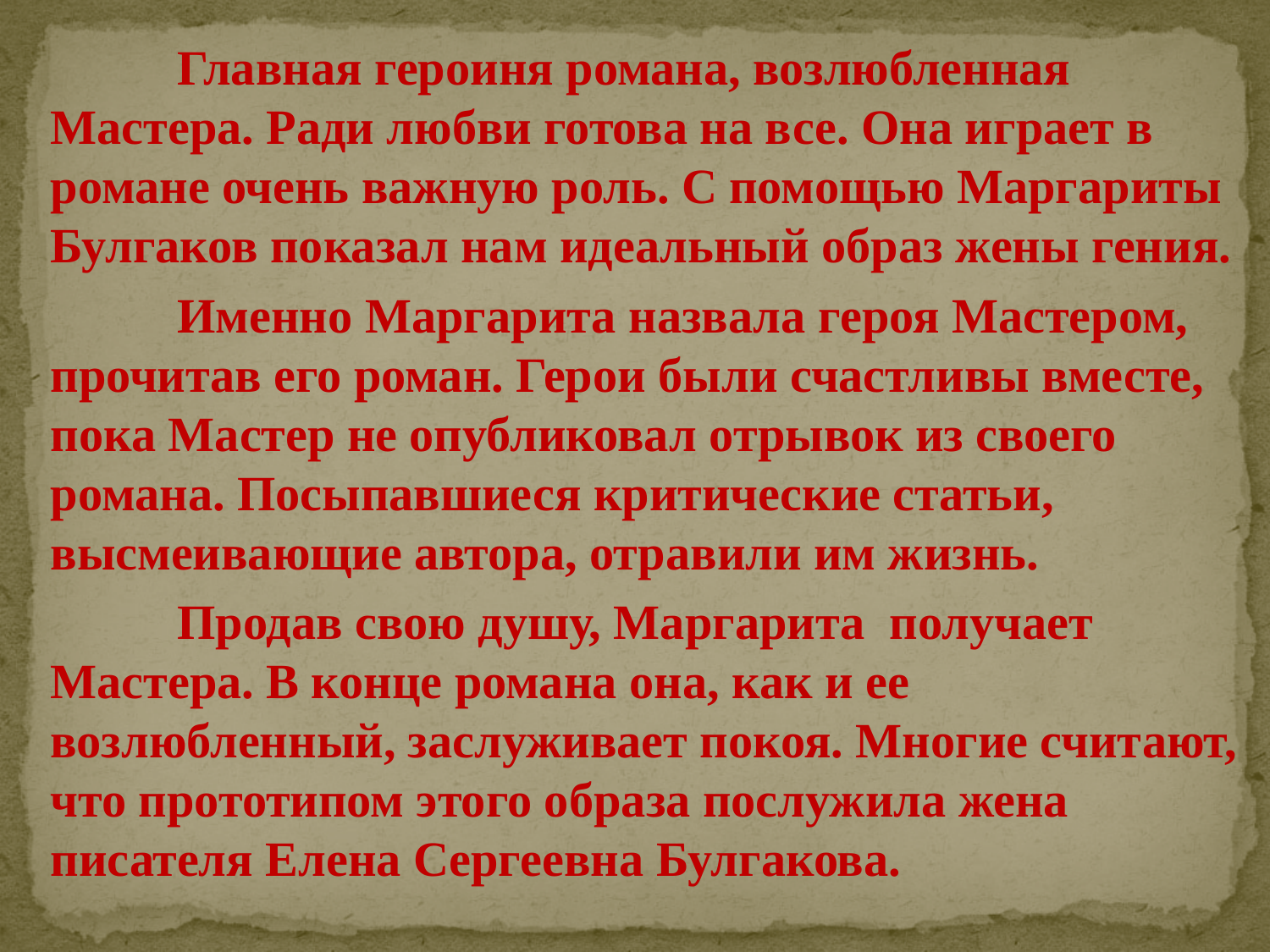

Главная героиня романа, возлюбленная Мастера. Ради любви готова на все. Она играет в романе очень важную роль. С помощью Маргариты  Булгаков показал нам идеальный образ жены гения.
    	Именно Маргарита назвала героя Мастером, прочитав его роман. Герои были счастливы вместе, пока Мастер не опубликовал отрывок из своего романа. Посыпавшиеся критические статьи, высмеивающие автора, отравили им жизнь.
		Продав свою душу, Маргарита  получает Мастера. В конце романа она, как и ее возлюбленный, заслуживает покоя. Многие считают, что прототипом этого образа послужила жена писателя Елена Сергеевна Булгакова.